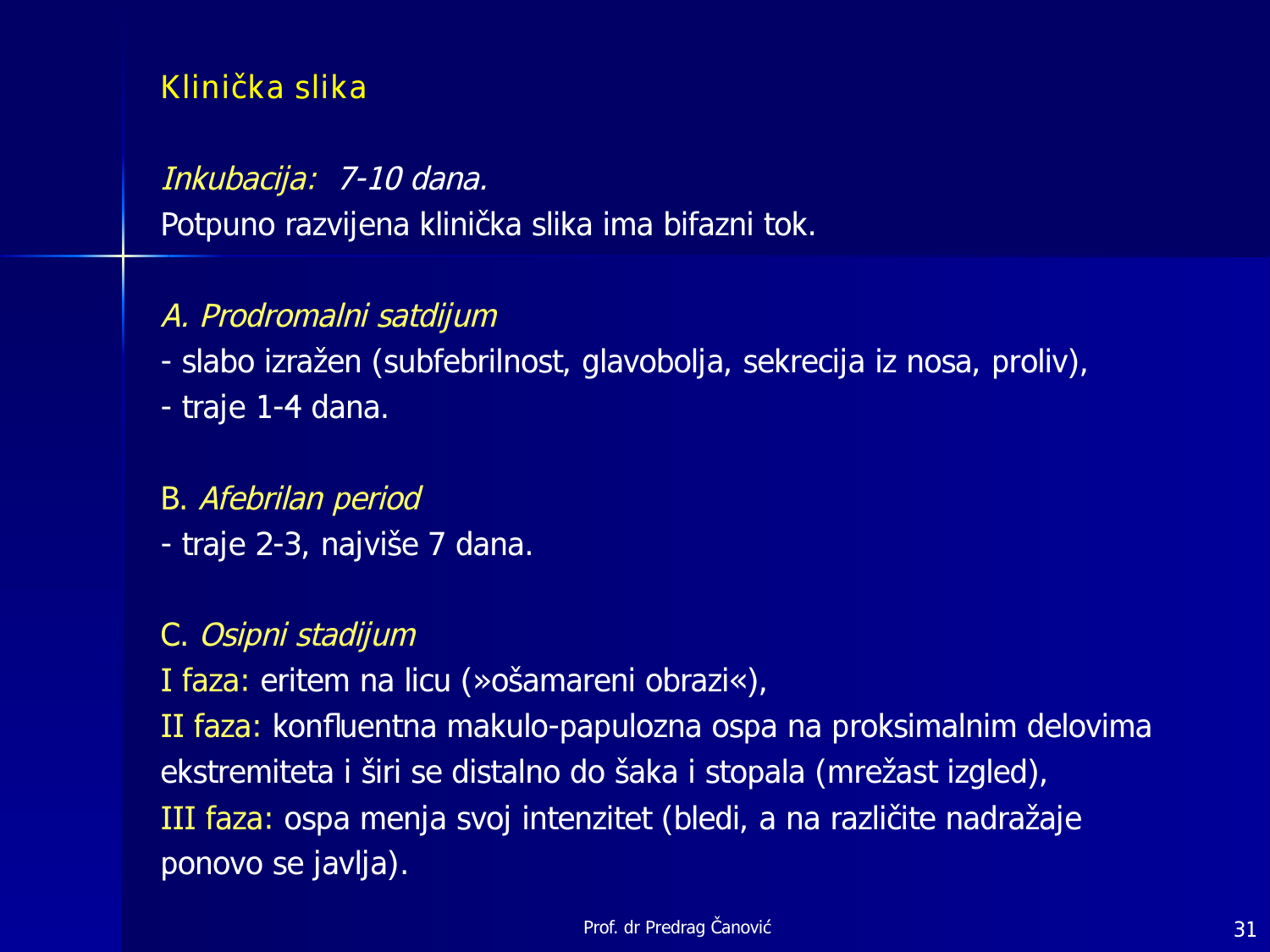

Klinička slika

Inkubacija:  7-10 dana.
Potpuno razvijena klinička slika ima bifazni tok.

A. Prodromalni satdijum
- slabo izražen (subfebrilnost, glavobolja, sekrecija iz nosa, proliv),
- traje 1-4 dana.

B. Afebrilan period
- traje 2-3, najviše 7 dana.

C. Osipni stadijum
I faza: eritem na licu (»ošamareni obrazi«),
II faza: konfluentna makulo-papulozna ospa na proksimalnim delovima ekstremiteta i širi se distalno do šaka i stopala (mrežast izgled),
III faza: ospa menja svoj intenzitet (bledi, a na različite nadražaje ponovo se javlja).
Prof. dr Predrag Čanović
31